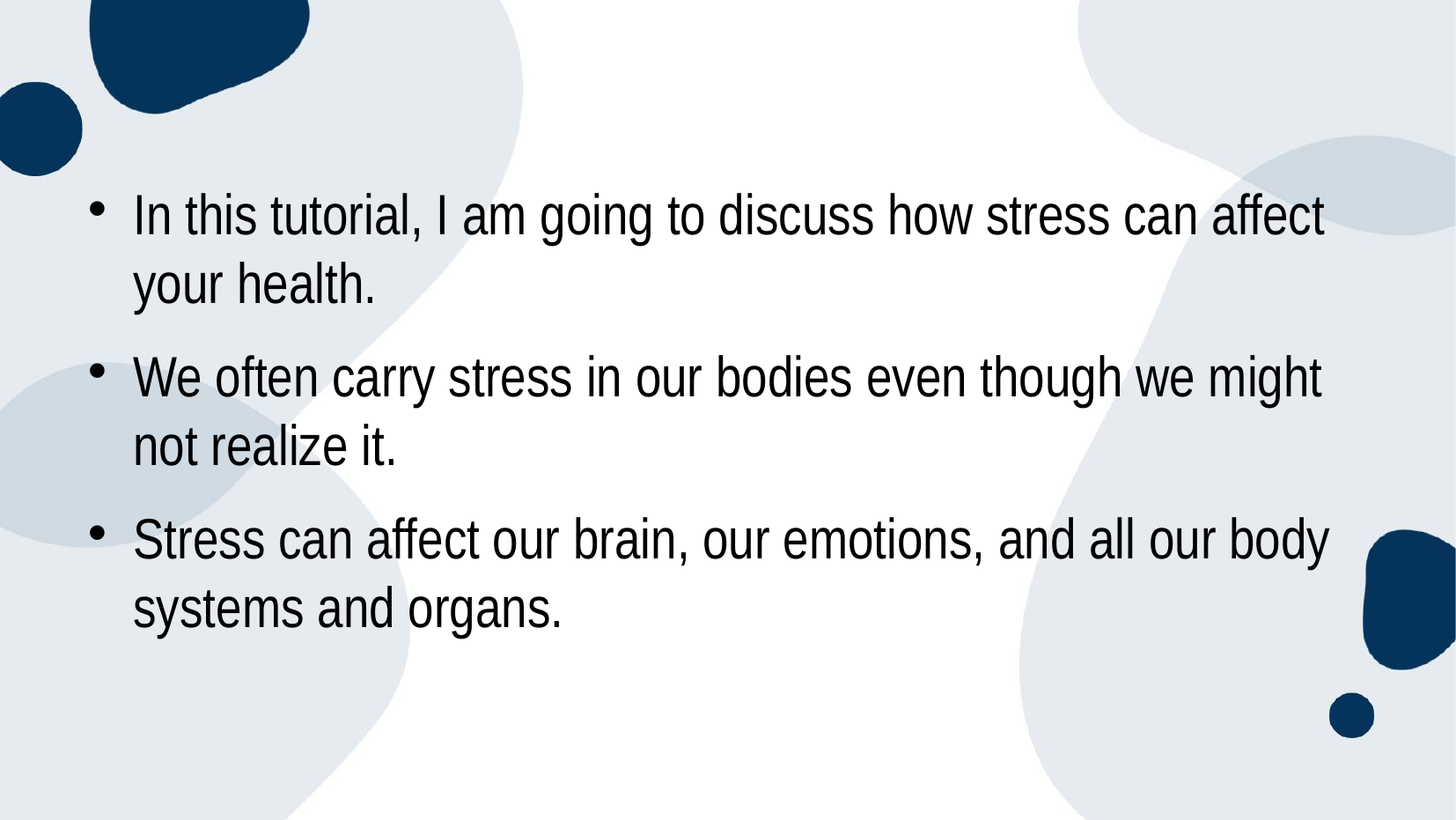

In this tutorial, I am going to discuss how stress can affect your health.
We often carry stress in our bodies even though we might not realize it.
Stress can affect our brain, our emotions, and all our body systems and organs.